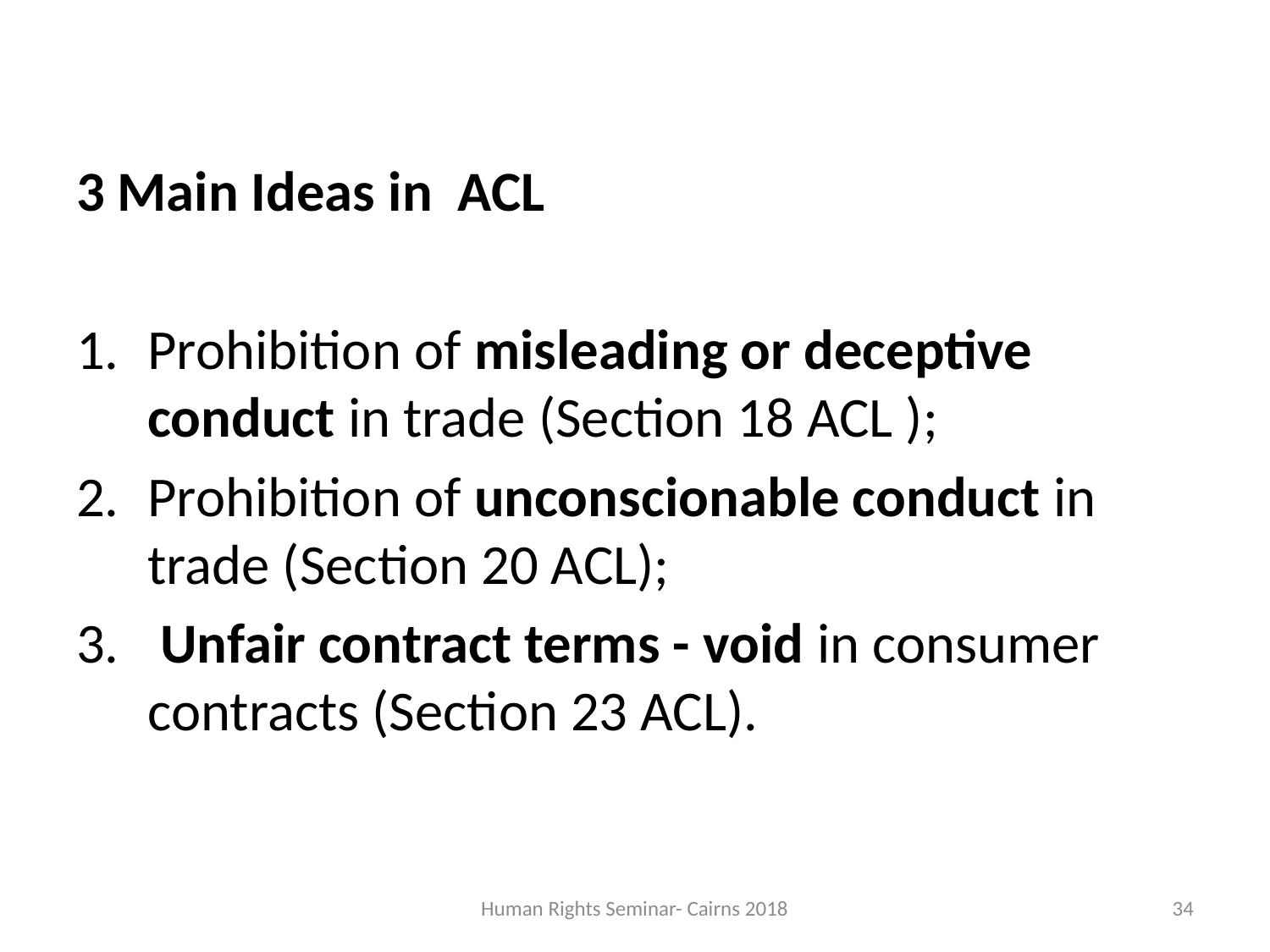

3 Main Ideas in  ACL

Prohibition of misleading or deceptive conduct in trade (Section 18 ACL );
Prohibition of unconscionable conduct in trade (Section 20 ACL);
 Unfair contract terms - void in consumer contracts (Section 23 ACL).

Human Rights Seminar- Cairns 2018
34